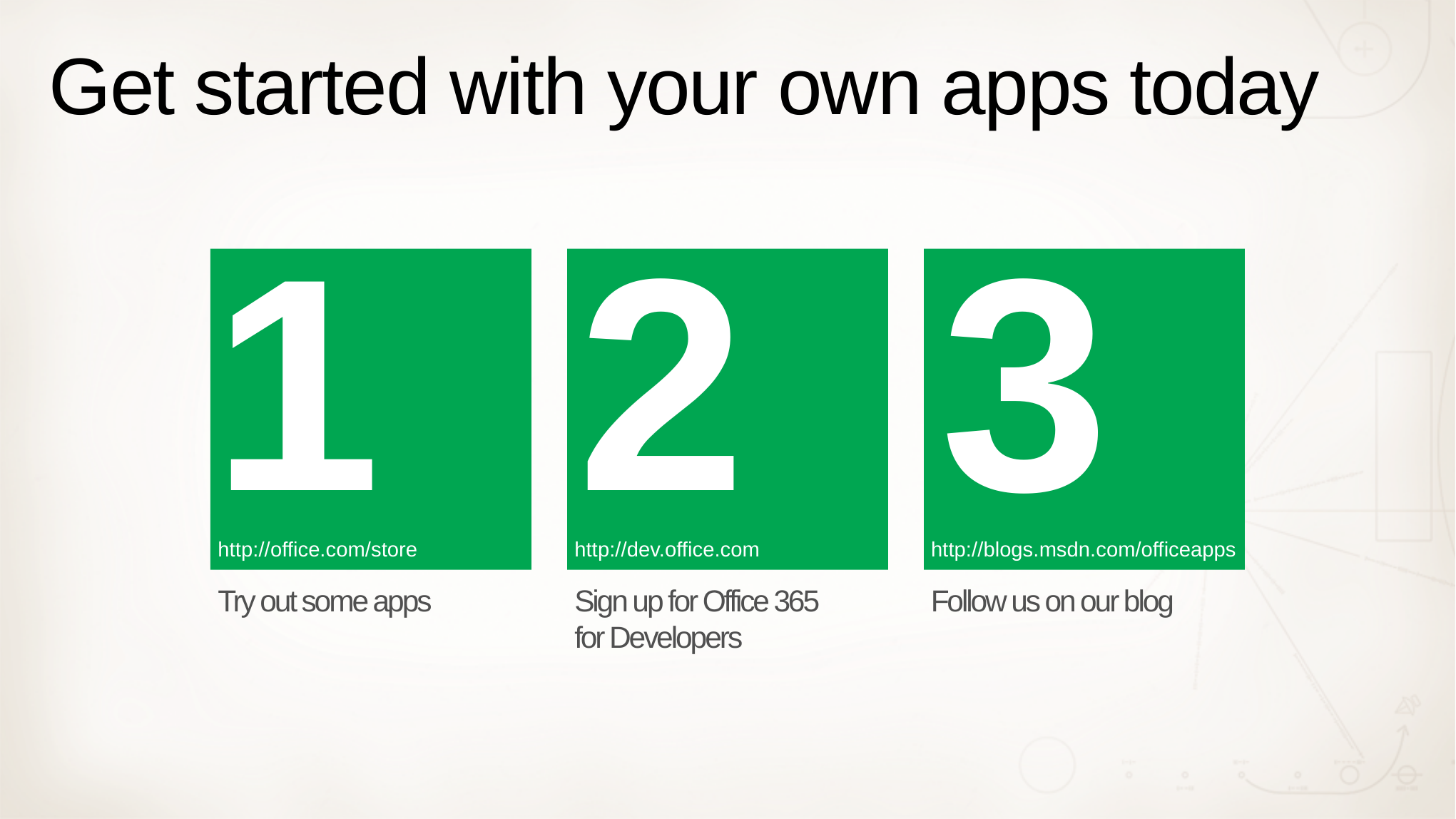

# Get started with your own apps today
1
2
3

http://office.com/store
http://dev.office.com
http://blogs.msdn.com/officeapps
Try out some apps
Sign up for Office 365
for Developers
Follow us on our blog